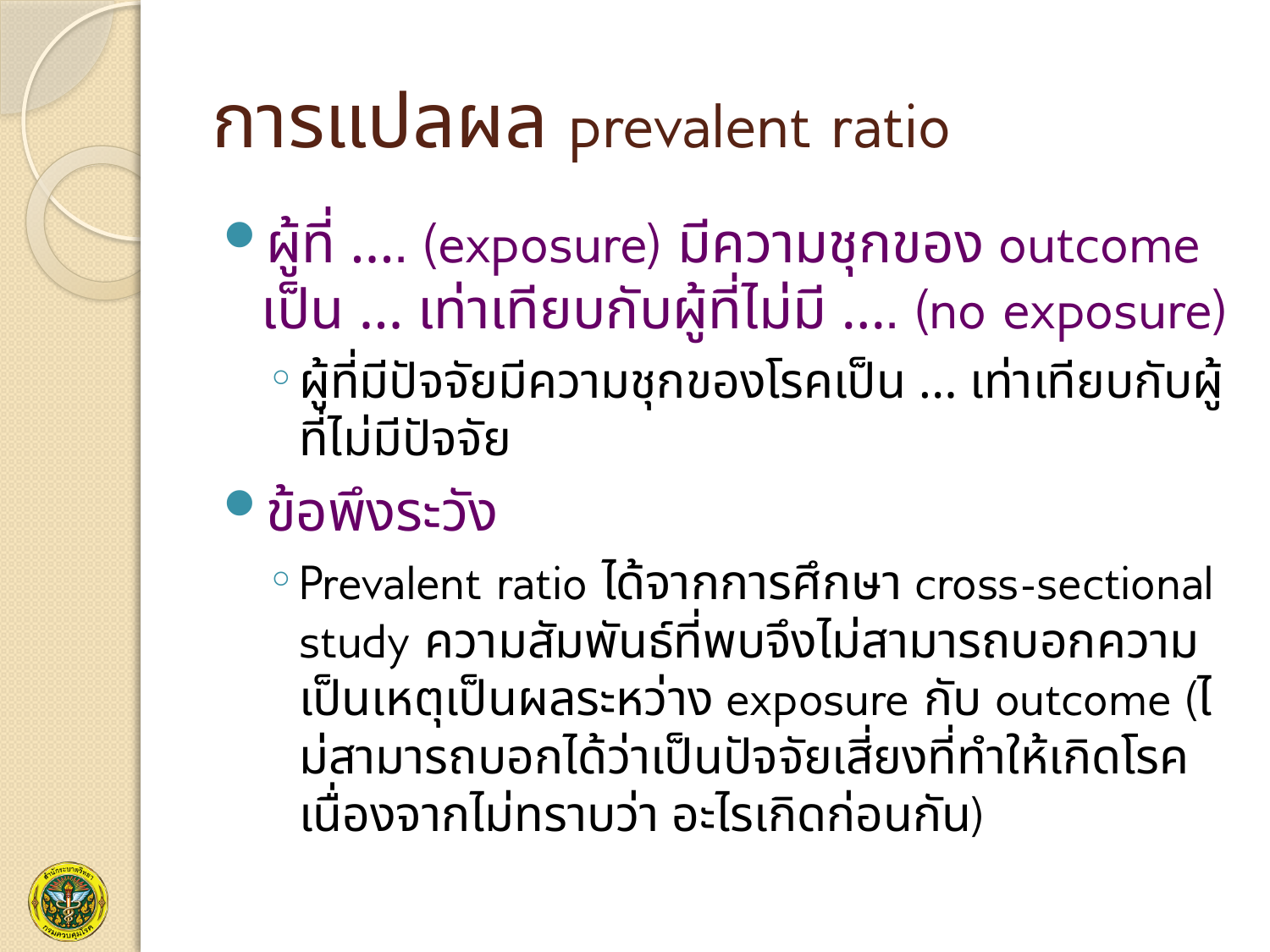

# การแปลผล prevalent ratio
ผู้ที่ …. (exposure) มีความชุกของ outcome เป็น … เท่าเทียบกับผู้ที่ไม่มี …. (no exposure)
ผู้ที่มีปัจจัยมีความชุกของโรคเป็น … เท่าเทียบกับผู้ที่ไม่มีปัจจัย
ข้อพึงระวัง
Prevalent ratio ได้จากการศึกษา cross-sectional study ความสัมพันธ์ที่พบจึงไม่สามารถบอกความเป็นเหตุเป็นผลระหว่าง exposure กับ outcome (ไม่สามารถบอกได้ว่าเป็นปัจจัยเสี่ยงที่ทำให้เกิดโรค เนื่องจากไม่ทราบว่า อะไรเกิดก่อนกัน)